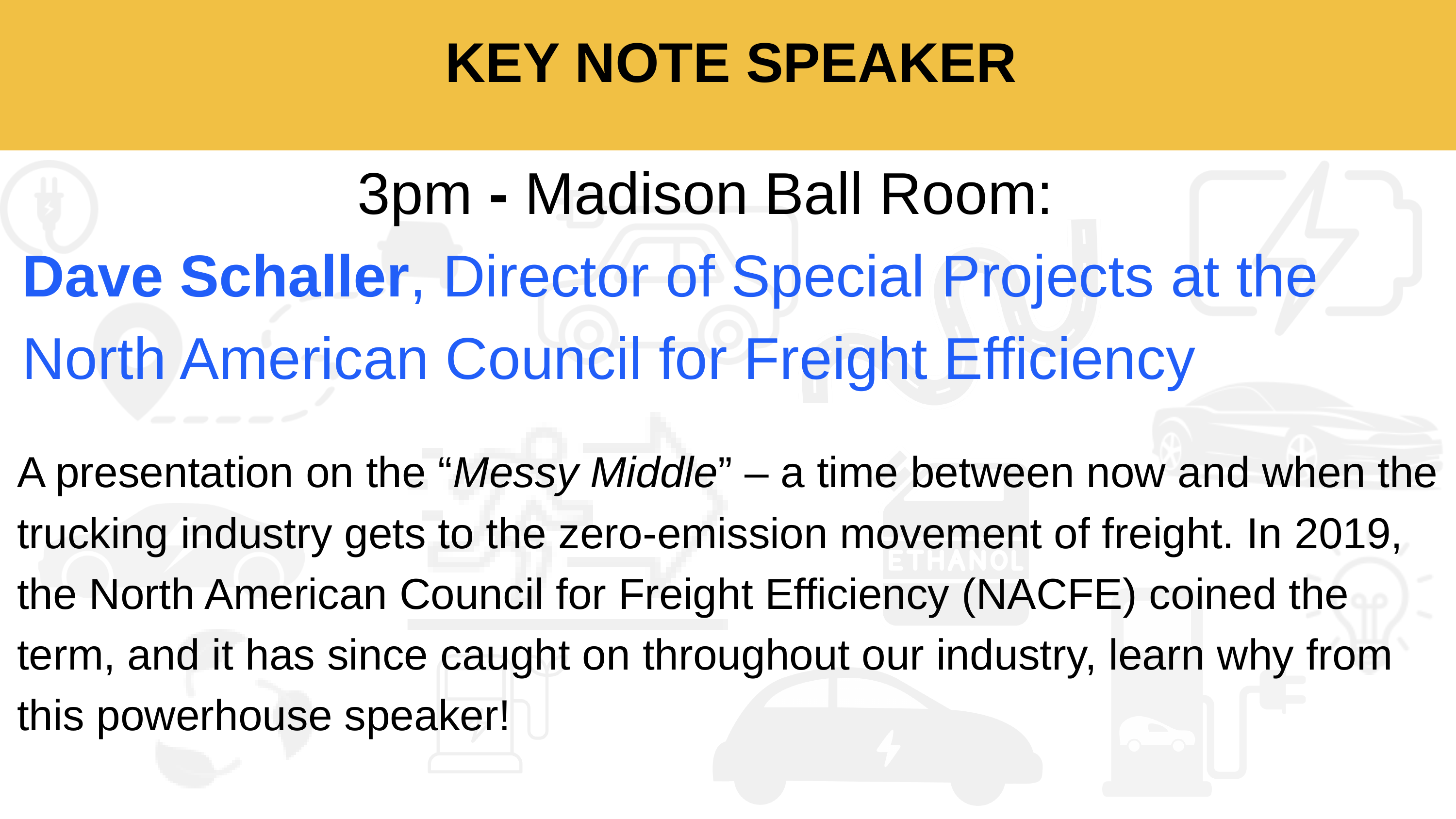

KEY NOTE SPEAKER
3pm - Madison Ball Room:
Dave Schaller, Director of Special Projects at the North American Council for Freight Efficiency

A presentation on the “Messy Middle” – a time between now and when the trucking industry gets to the zero-emission movement of freight. In 2019, the North American Council for Freight Efficiency (NACFE) coined the term, and it has since caught on throughout our industry, learn why from this powerhouse speaker!